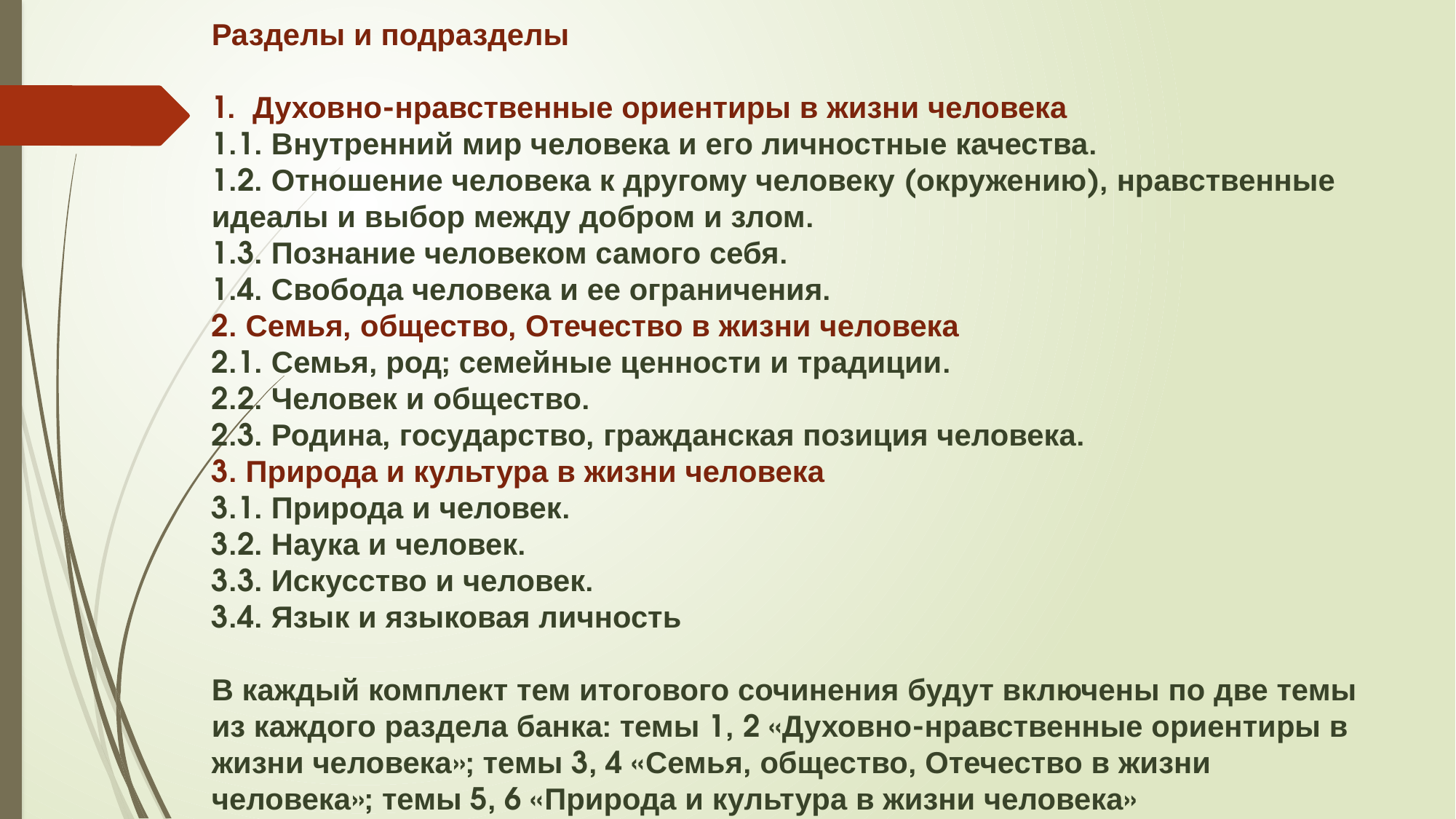

Разделы и подразделы

Духовно-нравственные ориентиры в жизни человека
1.1. Внутренний мир человека и его личностные качества.
1.2. Отношение человека к другому человеку (окружению), нравственные идеалы и выбор между добром и злом.
1.3. Познание человеком самого себя.
1.4. Свобода человека и ее ограничения.
2. Семья, общество, Отечество в жизни человека
2.1. Семья, род; семейные ценности и традиции.
2.2. Человек и общество.
2.3. Родина, государство, гражданская позиция человека.
3. Природа и культура в жизни человека
3.1. Природа и человек.
3.2. Наука и человек.
3.3. Искусство и человек.
3.4. Язык и языковая личность

В каждый комплект тем итогового сочинения будут включены по две темы из каждого раздела банка: темы 1, 2 «Духовно-нравственные ориентиры в жизни человека»; темы 3, 4 «Семья, общество, Отечество в жизни человека»; темы 5, 6 «Природа и культура в жизни человека»